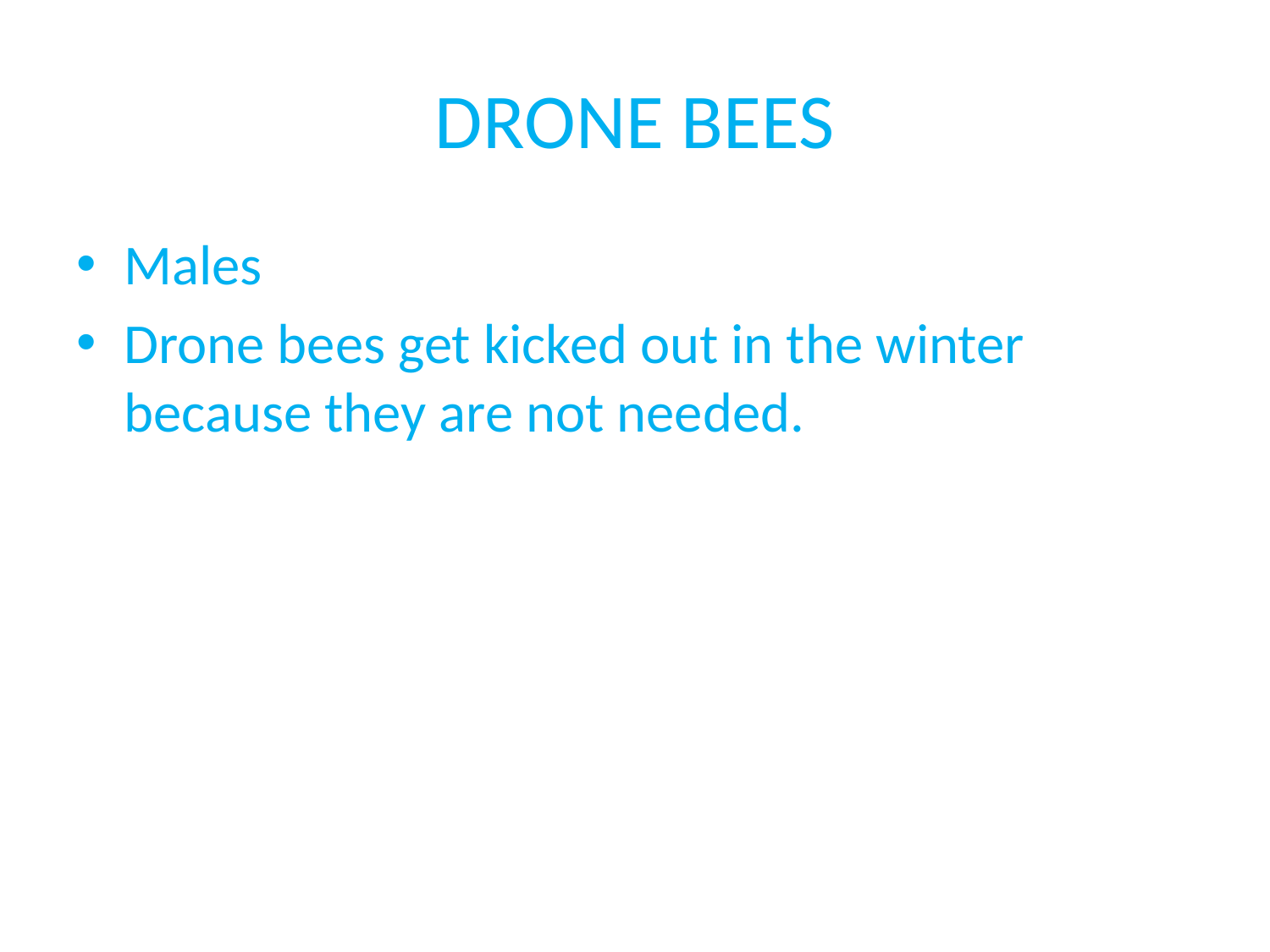

# DRONE BEES
Males
Drone bees get kicked out in the winter because they are not needed.